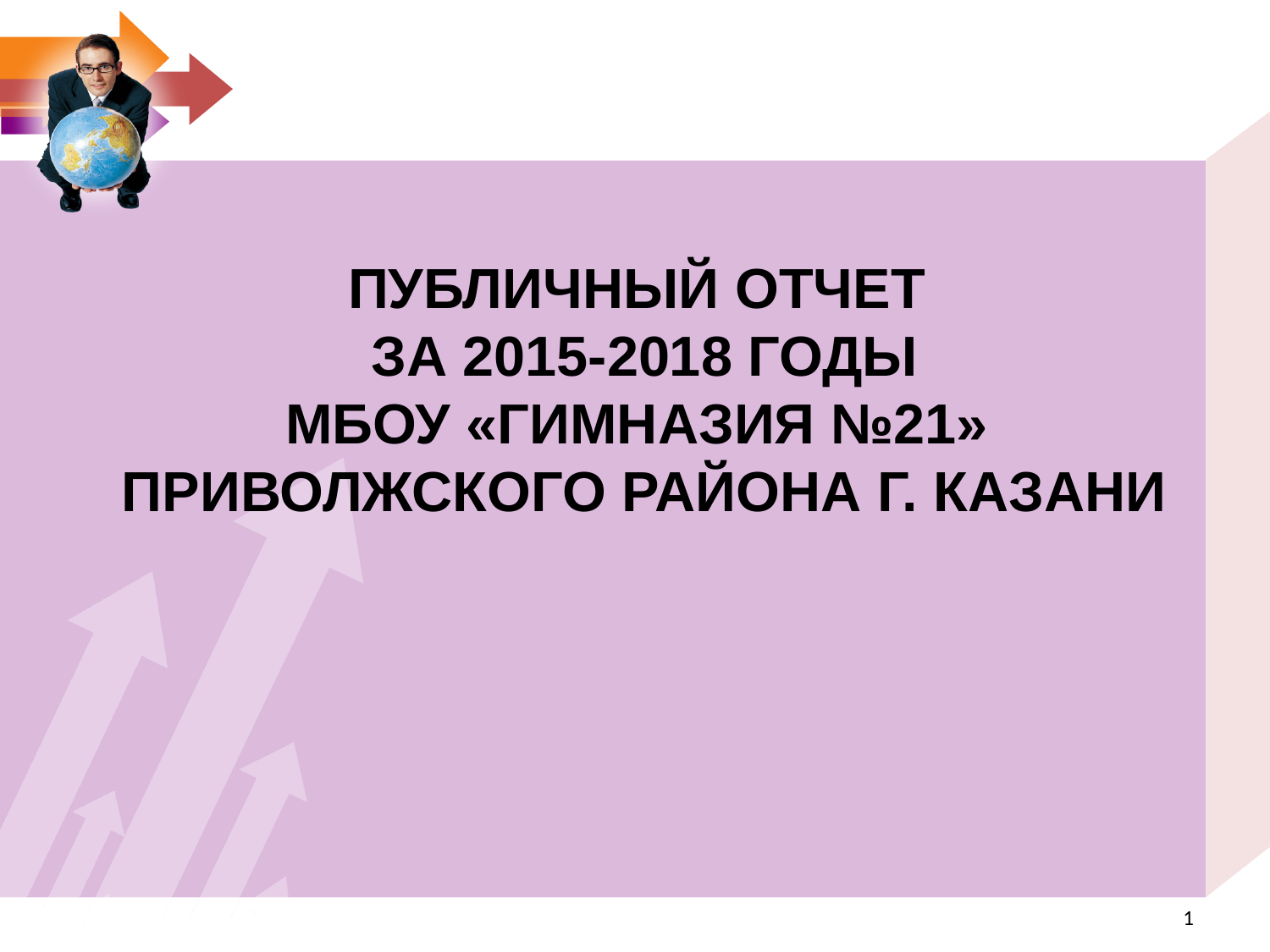

Публичный отчет
За 2015-2018 годы
МБОУ «Гимназия №21»
Приволжского района г. Казани

1